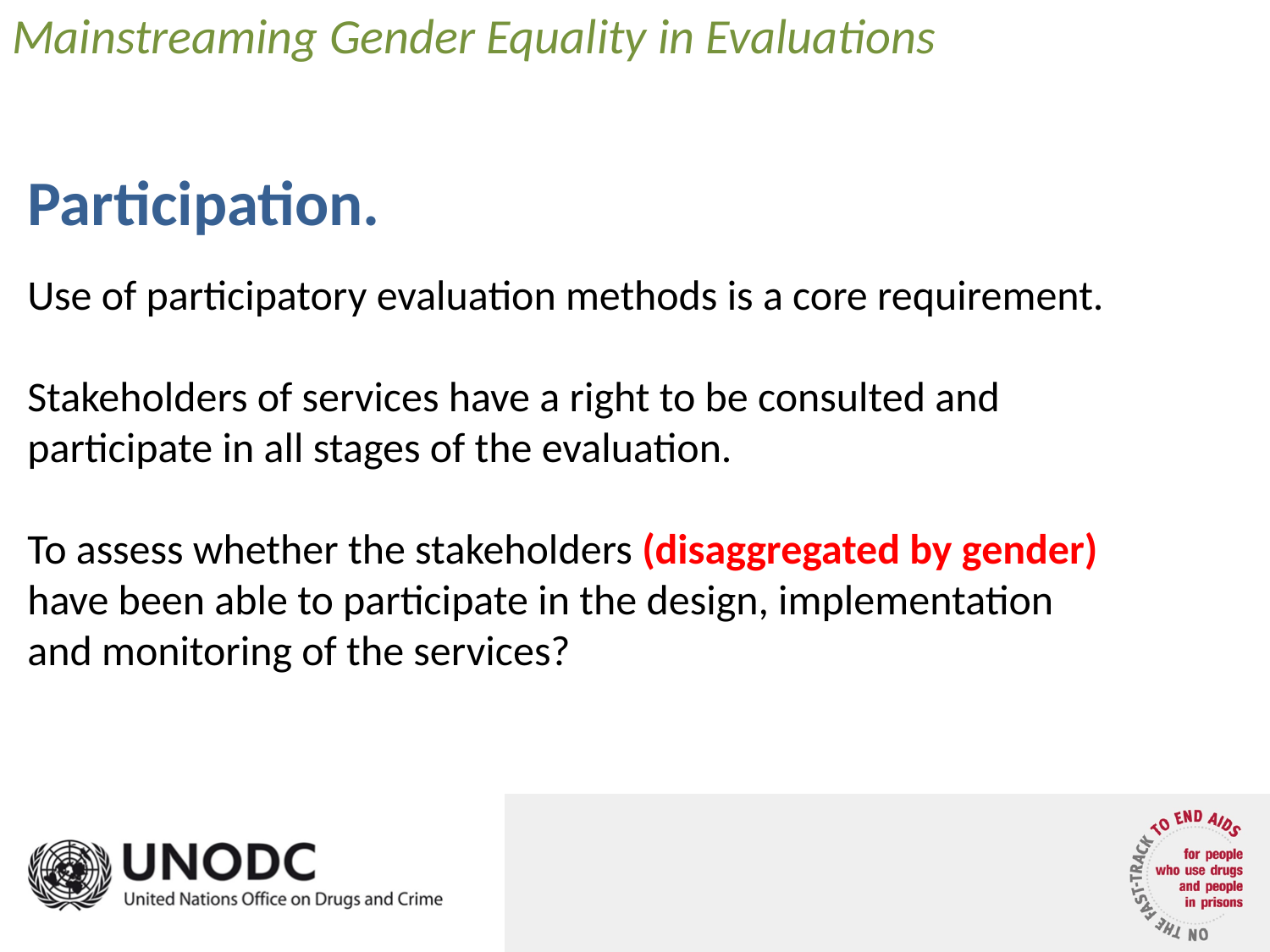

Mainstreaming Gender Equality in Evaluations
Participation.

Use of participatory evaluation methods is a core requirement.

Stakeholders of services have a right to be consulted and participate in all stages of the evaluation.

To assess whether the stakeholders (disaggregated by gender) have been able to participate in the design, implementation and monitoring of the services?